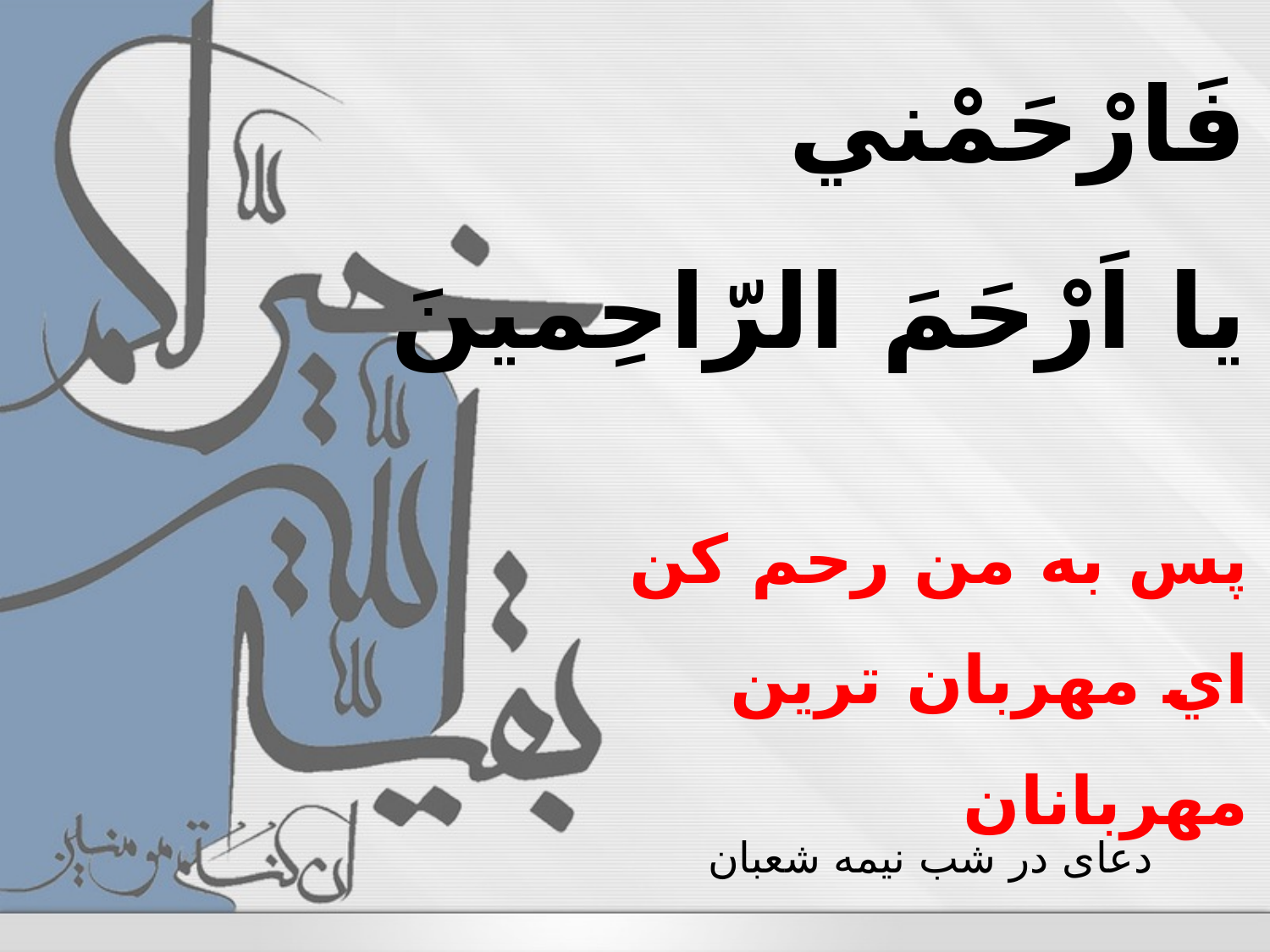

فَارْحَمْني
يا اَرْحَمَ الرّاحِمينَ
پس به من رحم کن
اي مهربان ترین مهربانان